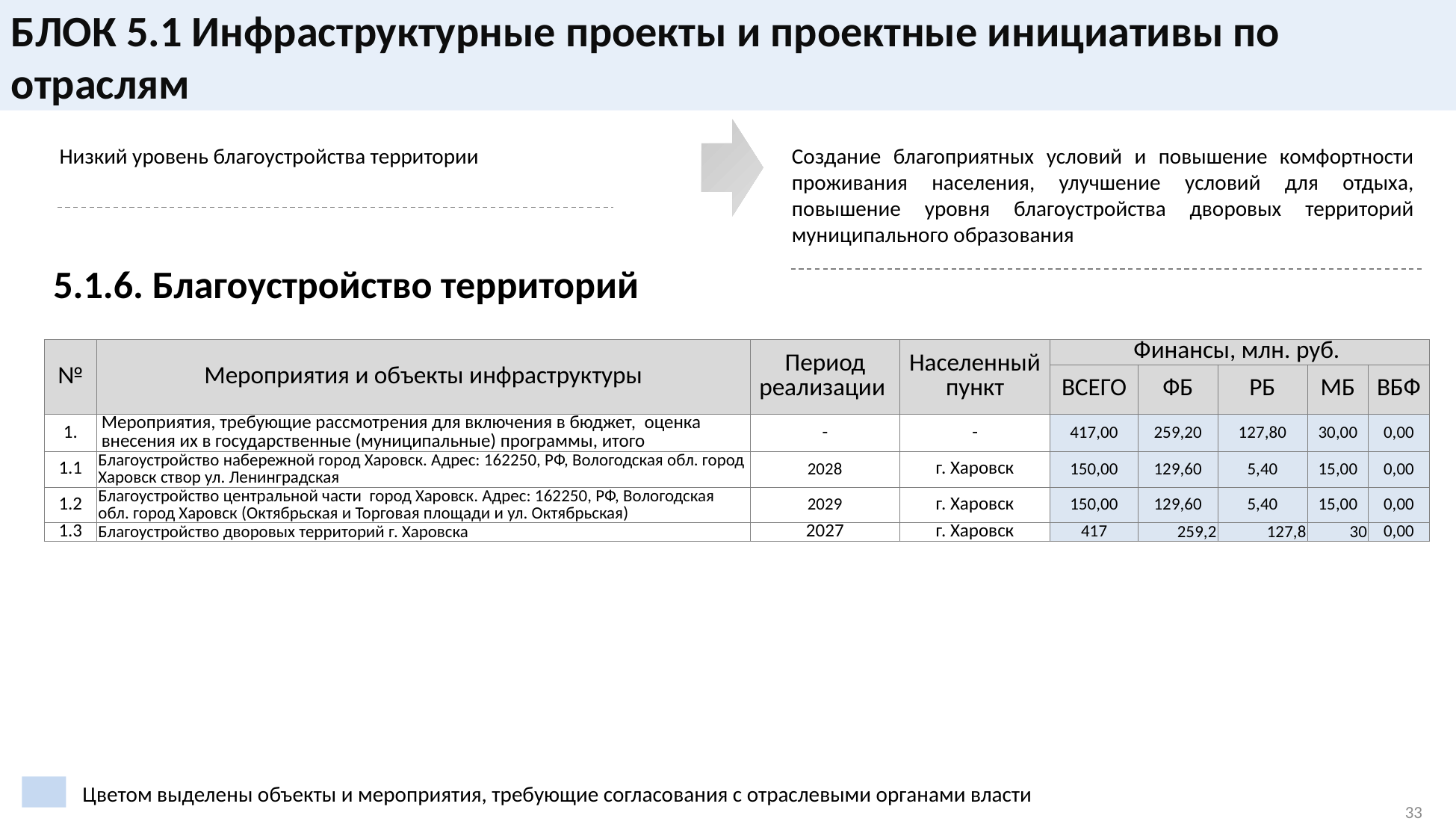

БЛОК 5.1 Инфраструктурные проекты и проектные инициативы по отраслям

Создание благоприятных условий и повышение комфортности проживания населения, улучшение условий для отдыха, повышение уровня благоустройства дворовых территорий муниципального образования
Низкий уровень благоустройства территории
5.1.6. Благоустройство территорий
| № | Мероприятия и объекты инфраструктуры | Период реализации | Населенный пункт | Финансы, млн. руб. |  |  |  |  |
| --- | --- | --- | --- | --- | --- | --- | --- | --- |
|  |  |  |  | ВСЕГО | ФБ | РБ | МБ | ВБФ |
| 1. | Мероприятия, требующие рассмотрения для включения в бюджет, оценка внесения их в государственные (муниципальные) программы, итого | - | - | 417,00 | 259,20 | 127,80 | 30,00 | 0,00 |
| 1.1 | Благоустройство набережной город Харовск. Адрес: 162250, РФ, Вологодская обл. город Харовск створ ул. Ленинградская | 2028 | г. Харовск | 150,00 | 129,60 | 5,40 | 15,00 | 0,00 |
| 1.2 | Благоустройство центральной части город Харовск. Адрес: 162250, РФ, Вологодская обл. город Харовск (Октябрьская и Торговая площади и ул. Октябрьская) | 2029 | г. Харовск | 150,00 | 129,60 | 5,40 | 15,00 | 0,00 |
| 1.3 | Благоустройство дворовых территорий г. Харовска | 2027 | г. Харовск | 417 | 259,2 | 127,8 | 30 | 0,00 |
Цветом выделены объекты и мероприятия, требующие согласования с отраслевыми органами власти

33